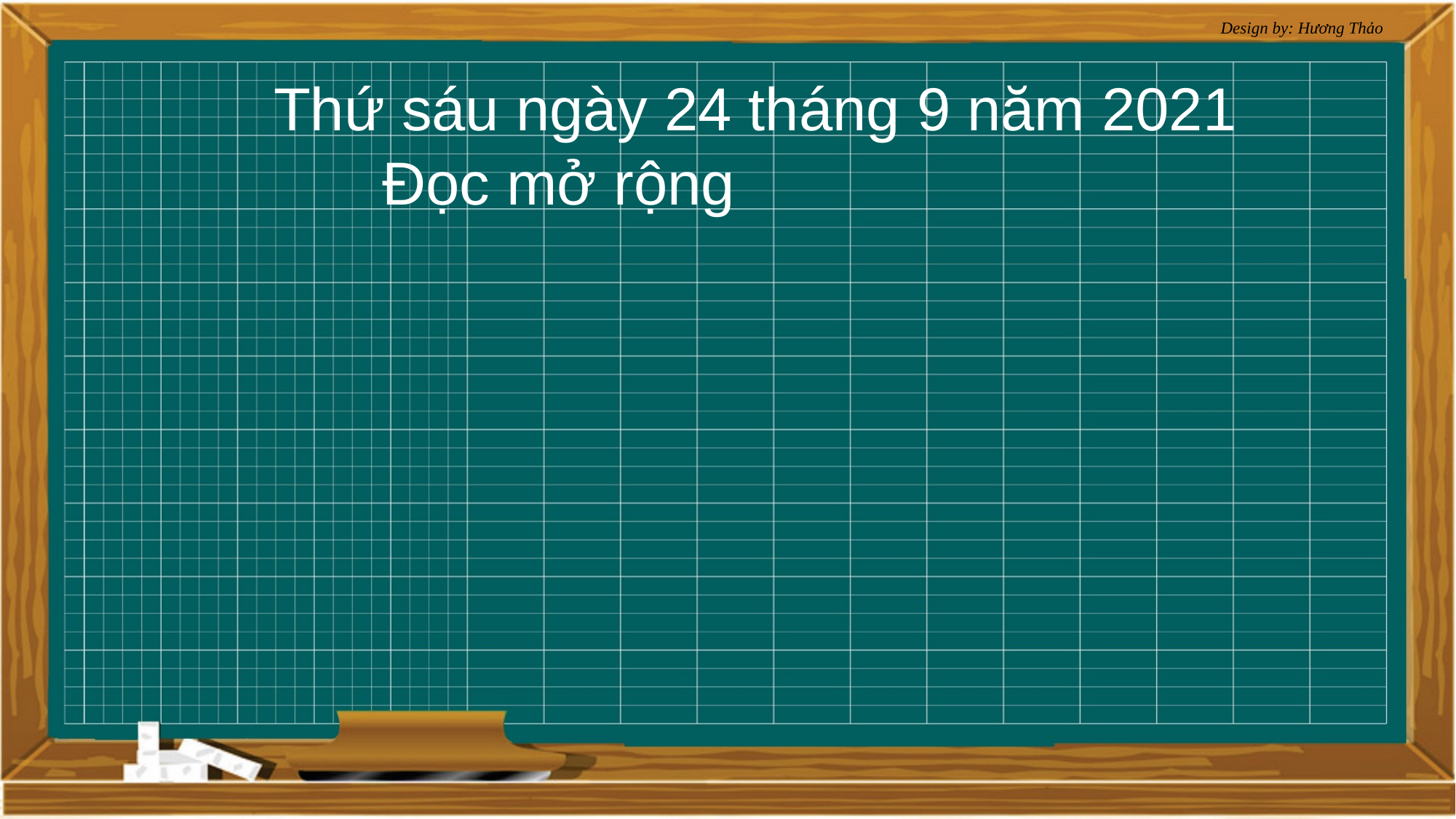

Thứ sáu ngày 24 tháng 9 năm 2021
             Đọc mở rộng